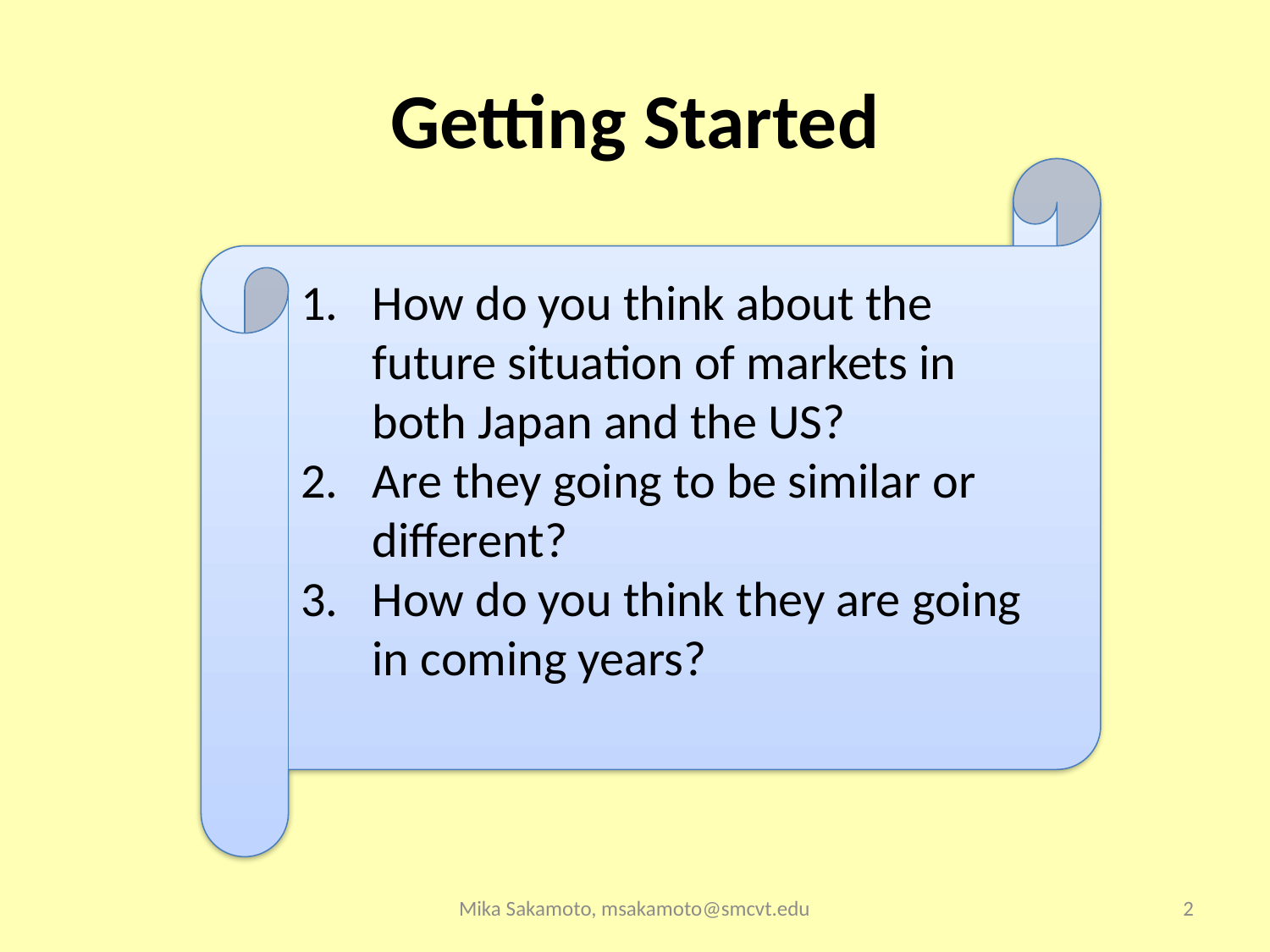

# Getting Started
How do you think about the future situation of markets in both Japan and the US?
Are they going to be similar or different?
How do you think they are going in coming years?

Mika Sakamoto, msakamoto@smcvt.edu
2